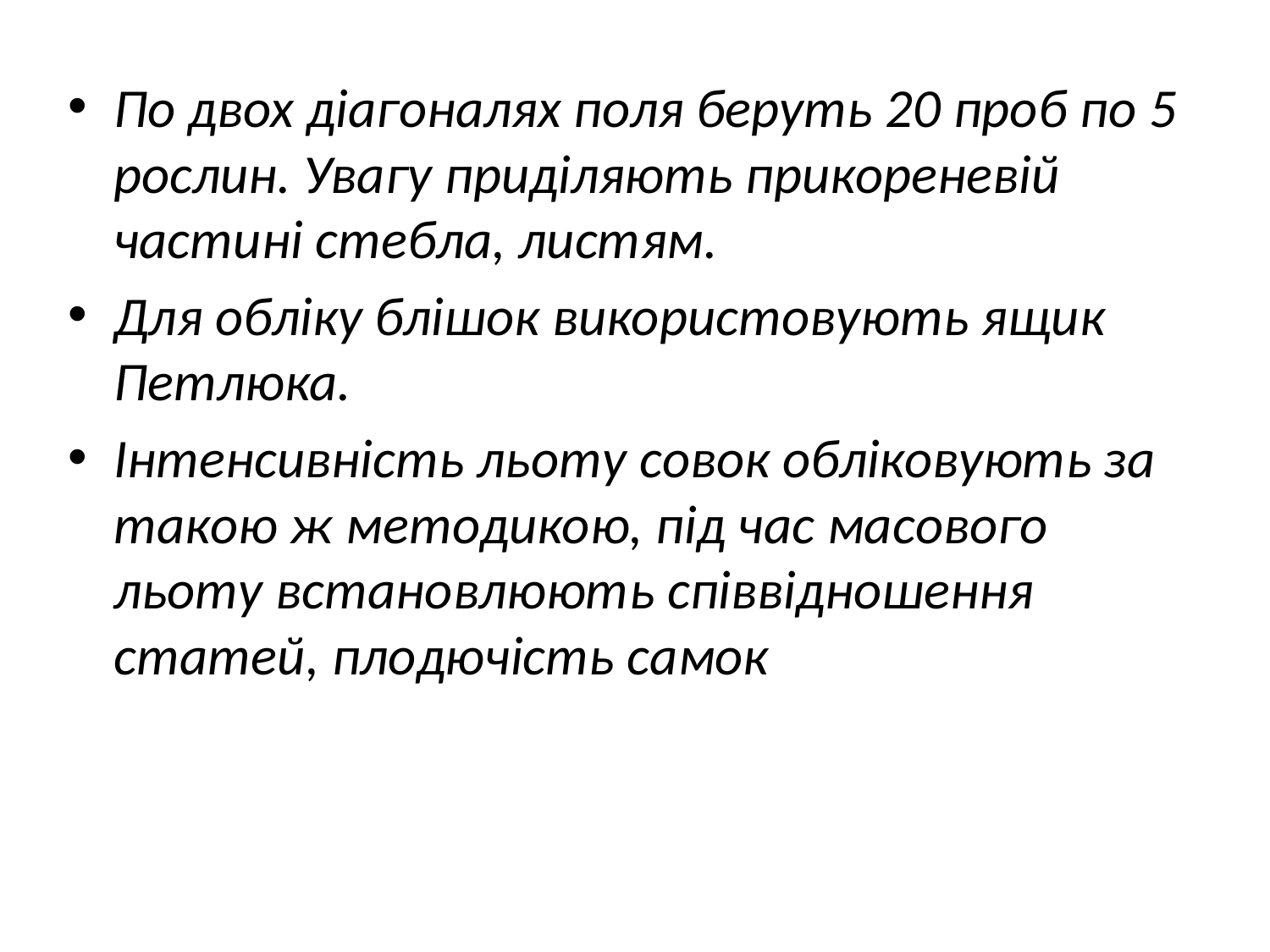

По двох діагоналях поля беруть 20 проб по 5 рослин. Увагу приділяють прикореневій частині стебла, листям.
Для обліку блішок використовують ящик Петлюка.
Інтенсивність льоту совок обліковують за такою ж методикою, під час масового льоту встановлюють співвідношення статей, плодючість самок